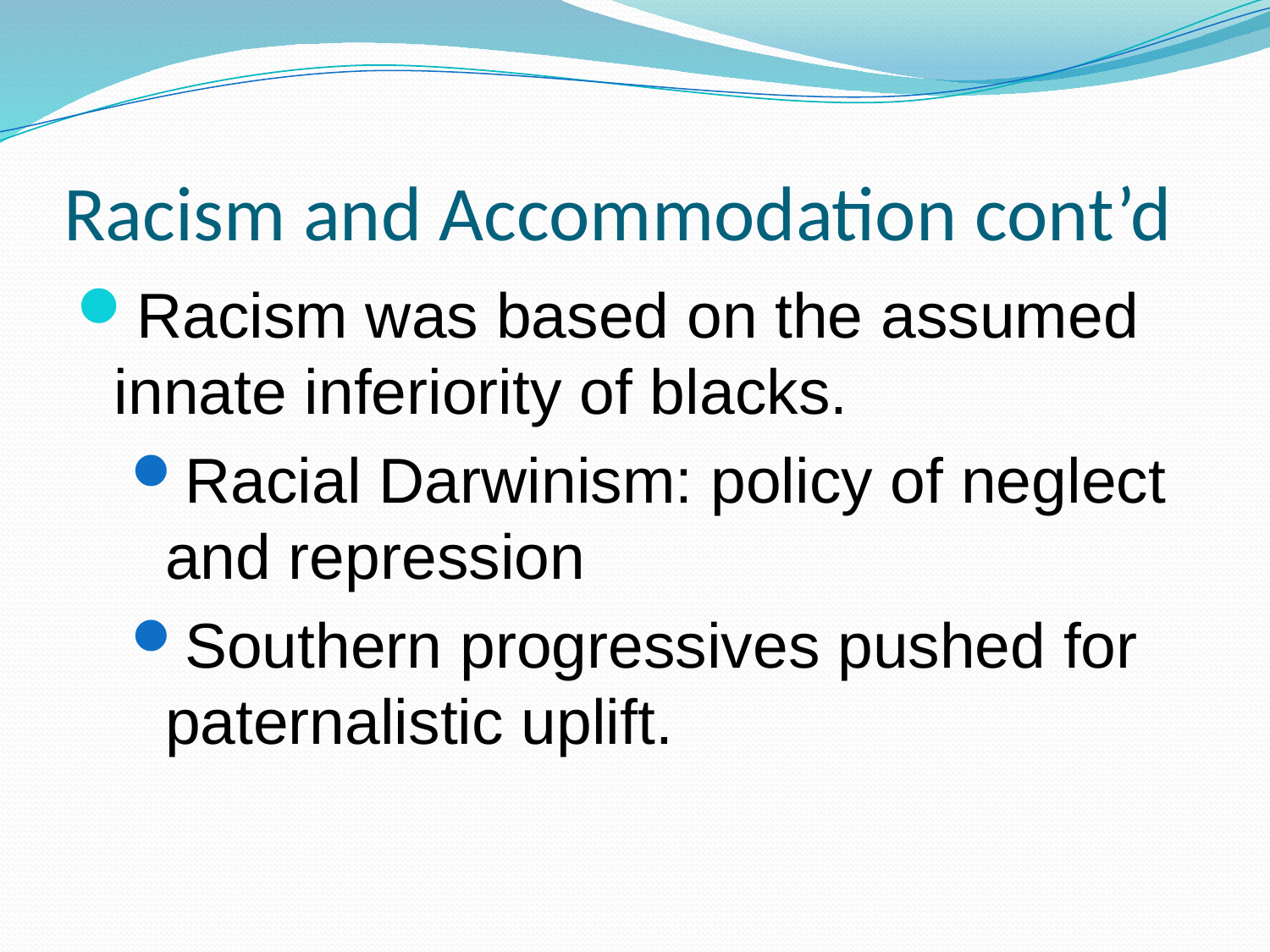

# Racism and Accommodation cont’d
Racism was based on the assumed innate inferiority of blacks.
Racial Darwinism: policy of neglect and repression
Southern progressives pushed for paternalistic uplift.